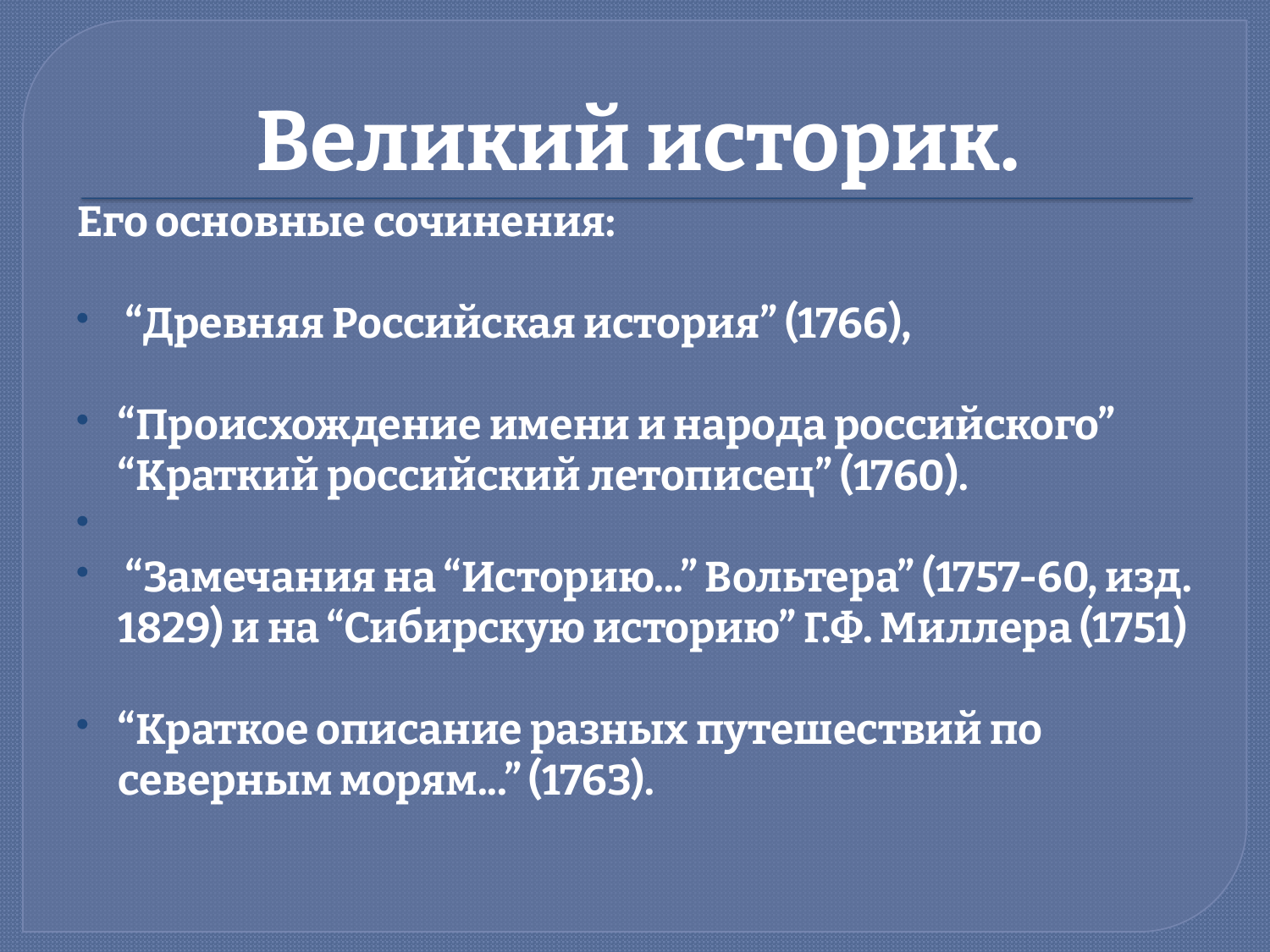

# Великий историк.
Его основные сочинения:

 “Древняя Российская история” (1766),

“Происхождение имени и народа российского” “Краткий российский летописец” (1760).

 “Замечания на “Историю...” Вольтера” (1757-60, изд. 1829) и на “Сибирскую историю” Г.Ф. Миллера (1751)

“Краткое описание разных путешествий по северным морям...” (1763).